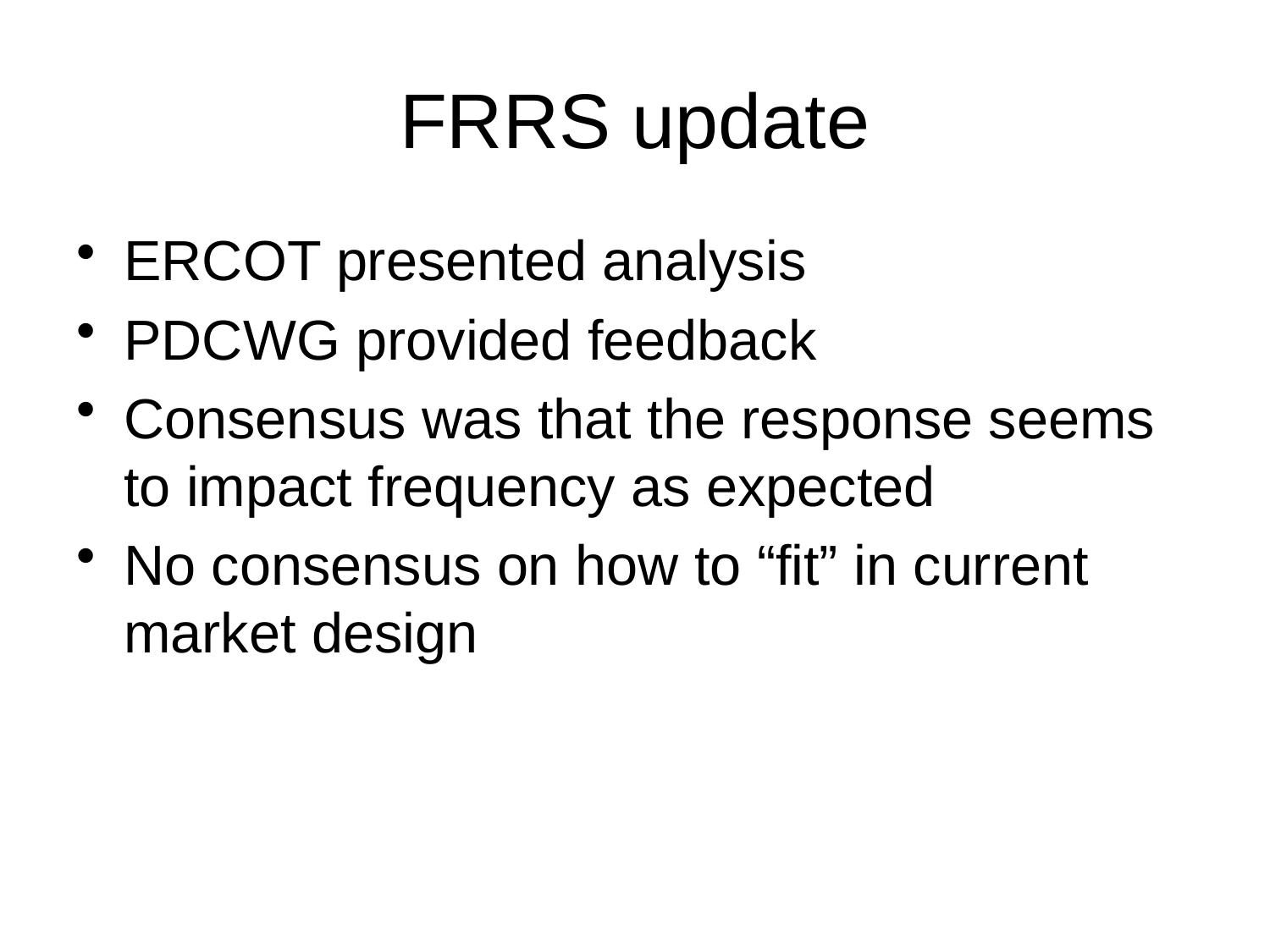

# FRRS update
ERCOT presented analysis
PDCWG provided feedback
Consensus was that the response seems to impact frequency as expected
No consensus on how to “fit” in current market design